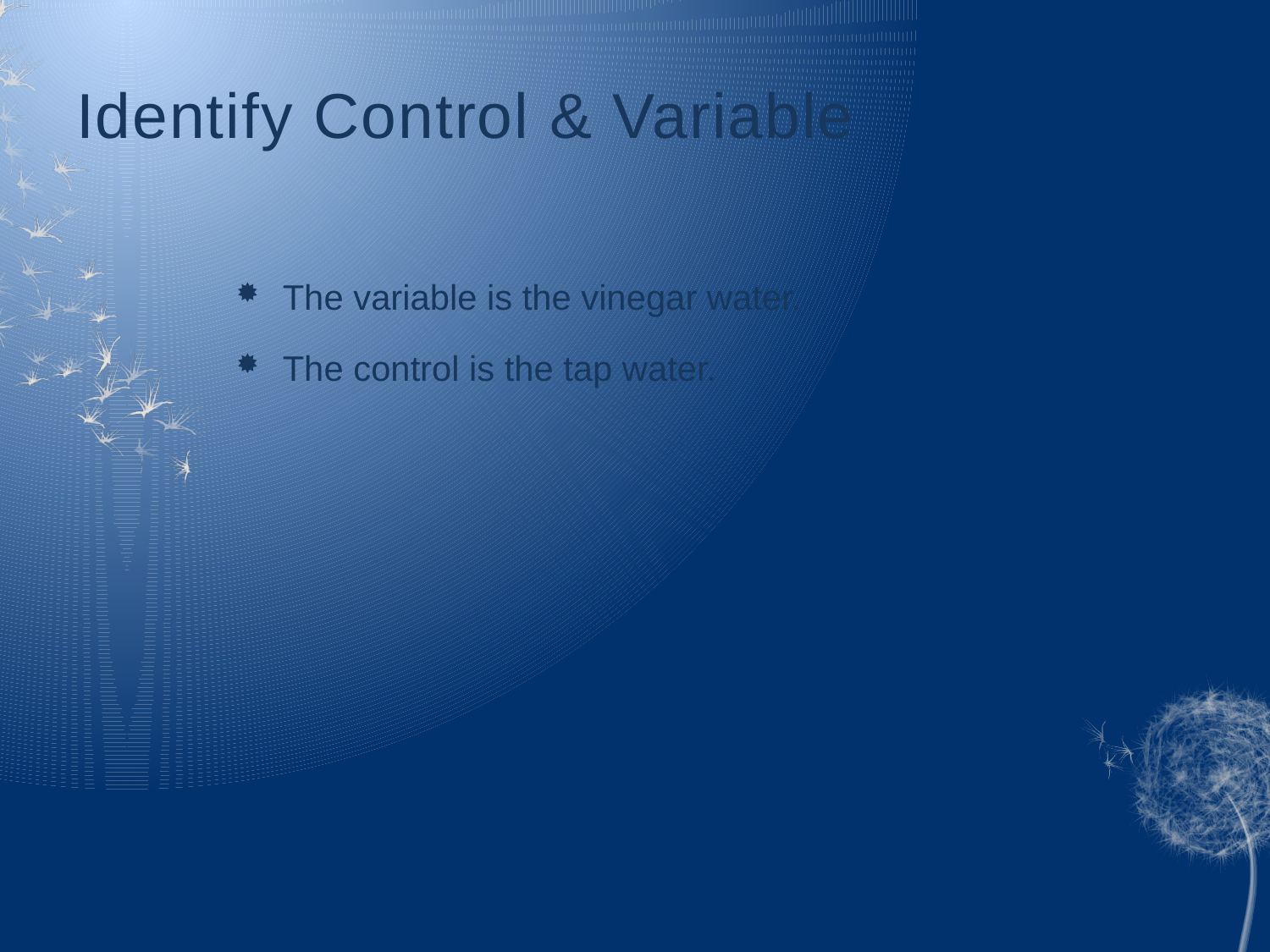

# Identify Control & Variable
The variable is the vinegar water.
The control is the tap water.